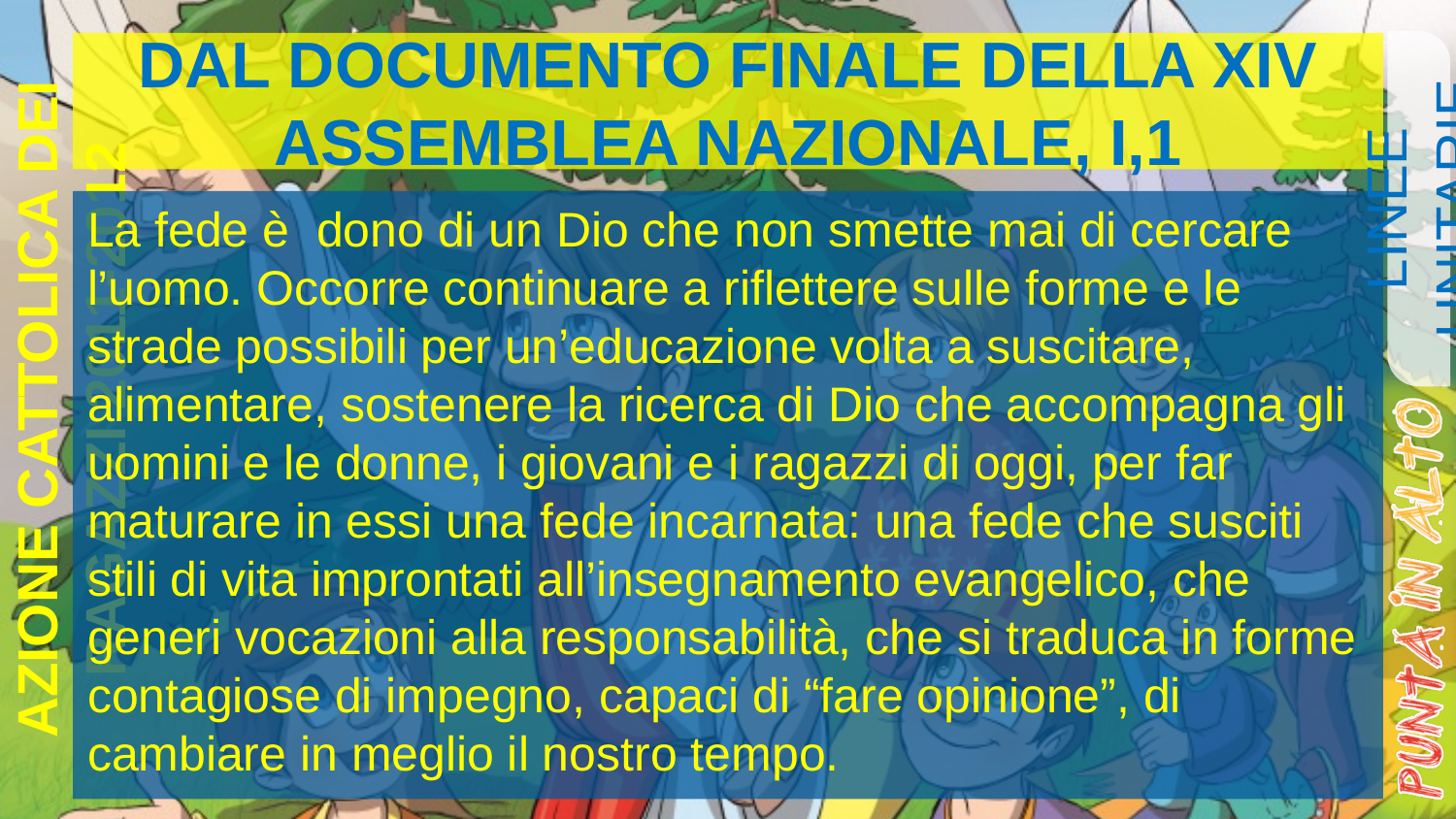

# DAL DOCUMENTO FINALE DELLA XIV ASSEMBLEA NAZIONALE, I,1
LINEE UNITARIE
La fede è  dono di un Dio che non smette mai di cercare l’uomo. Occorre continuare a riflettere sulle forme e le strade possibili per un’educazione volta a suscitare, alimentare, sostenere la ricerca di Dio che accompagna gli uomini e le donne, i giovani e i ragazzi di oggi, per far maturare in essi una fede incarnata: una fede che susciti stili di vita improntati all’insegnamento evangelico, che generi vocazioni alla responsabilità, che si traduca in forme contagiose di impegno, capaci di “fare opinione”, di cambiare in meglio il nostro tempo.